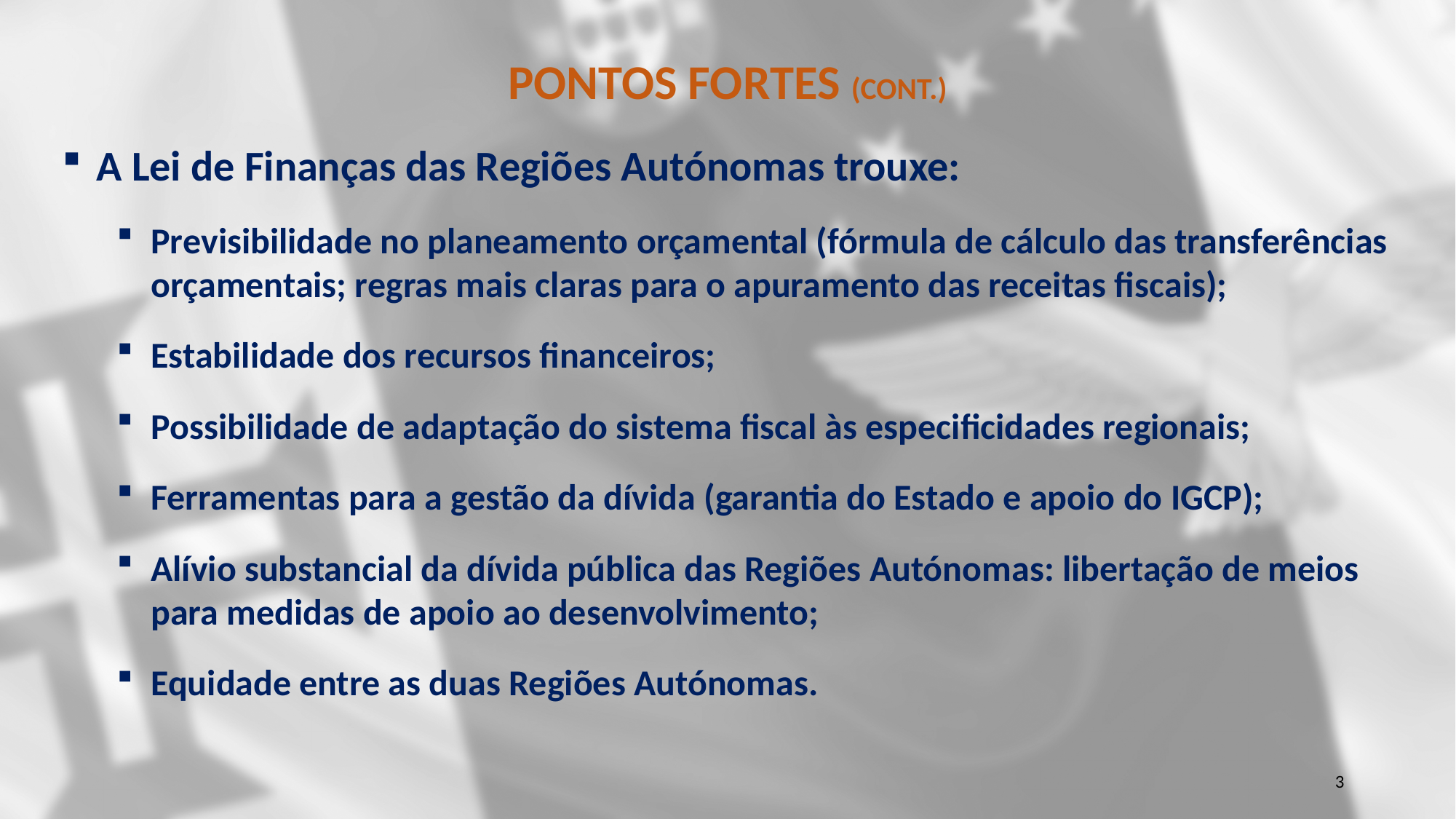

# PONTOS FORTES (CONT.)
A Lei de Finanças das Regiões Autónomas trouxe:
Previsibilidade no planeamento orçamental (fórmula de cálculo das transferências orçamentais; regras mais claras para o apuramento das receitas fiscais);
Estabilidade dos recursos financeiros;
Possibilidade de adaptação do sistema fiscal às especificidades regionais;
Ferramentas para a gestão da dívida (garantia do Estado e apoio do IGCP);
Alívio substancial da dívida pública das Regiões Autónomas: libertação de meios para medidas de apoio ao desenvolvimento;
Equidade entre as duas Regiões Autónomas.
3